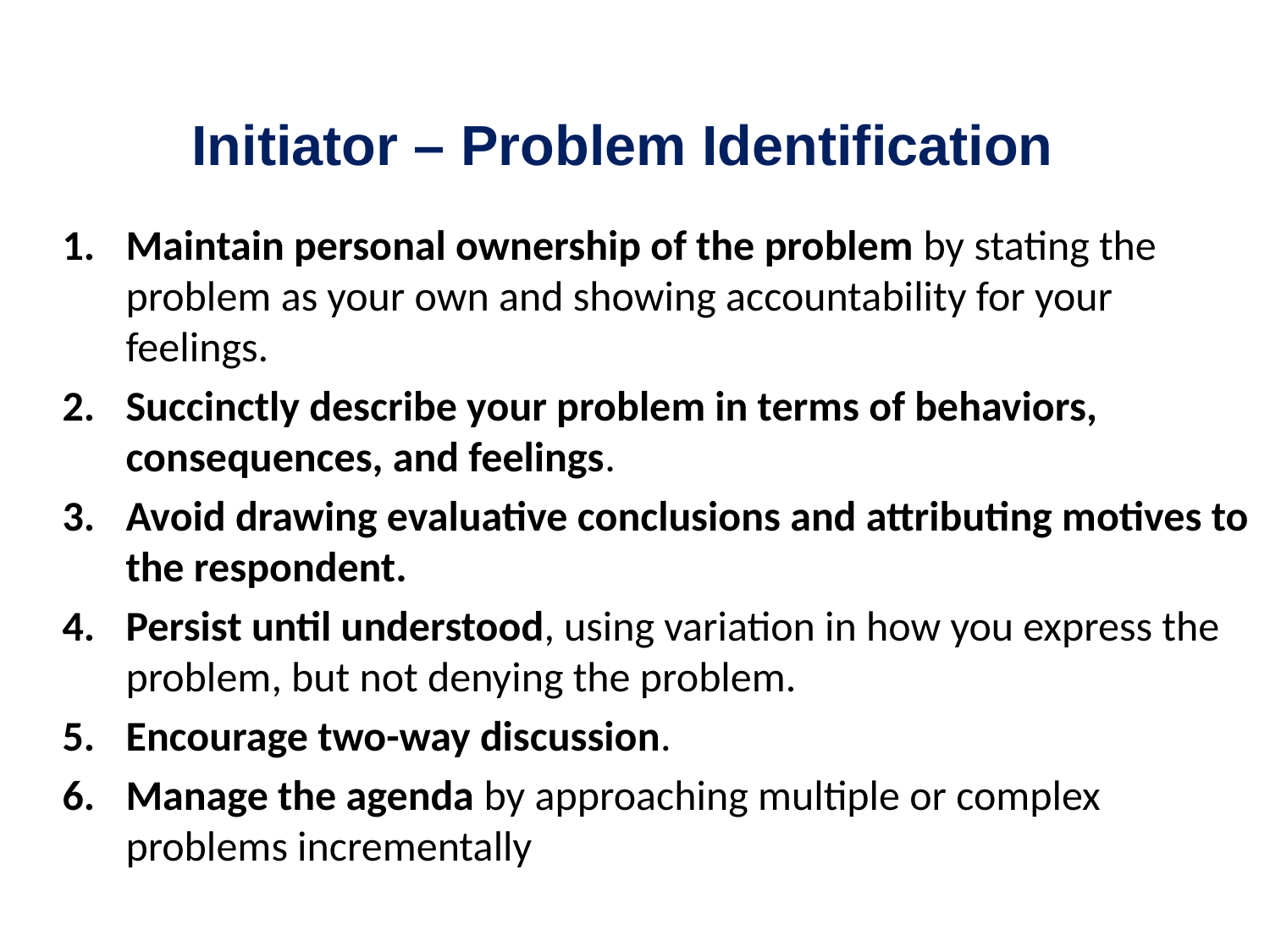

# Initiator – Problem Identification
Maintain personal ownership of the problem by stating the problem as your own and showing accountability for your feelings.
Succinctly describe your problem in terms of behaviors, consequences, and feelings.
Avoid drawing evaluative conclusions and attributing motives to the respondent.
Persist until understood, using variation in how you express the problem, but not denying the problem.
Encourage two-way discussion.
Manage the agenda by approaching multiple or complex problems incrementally